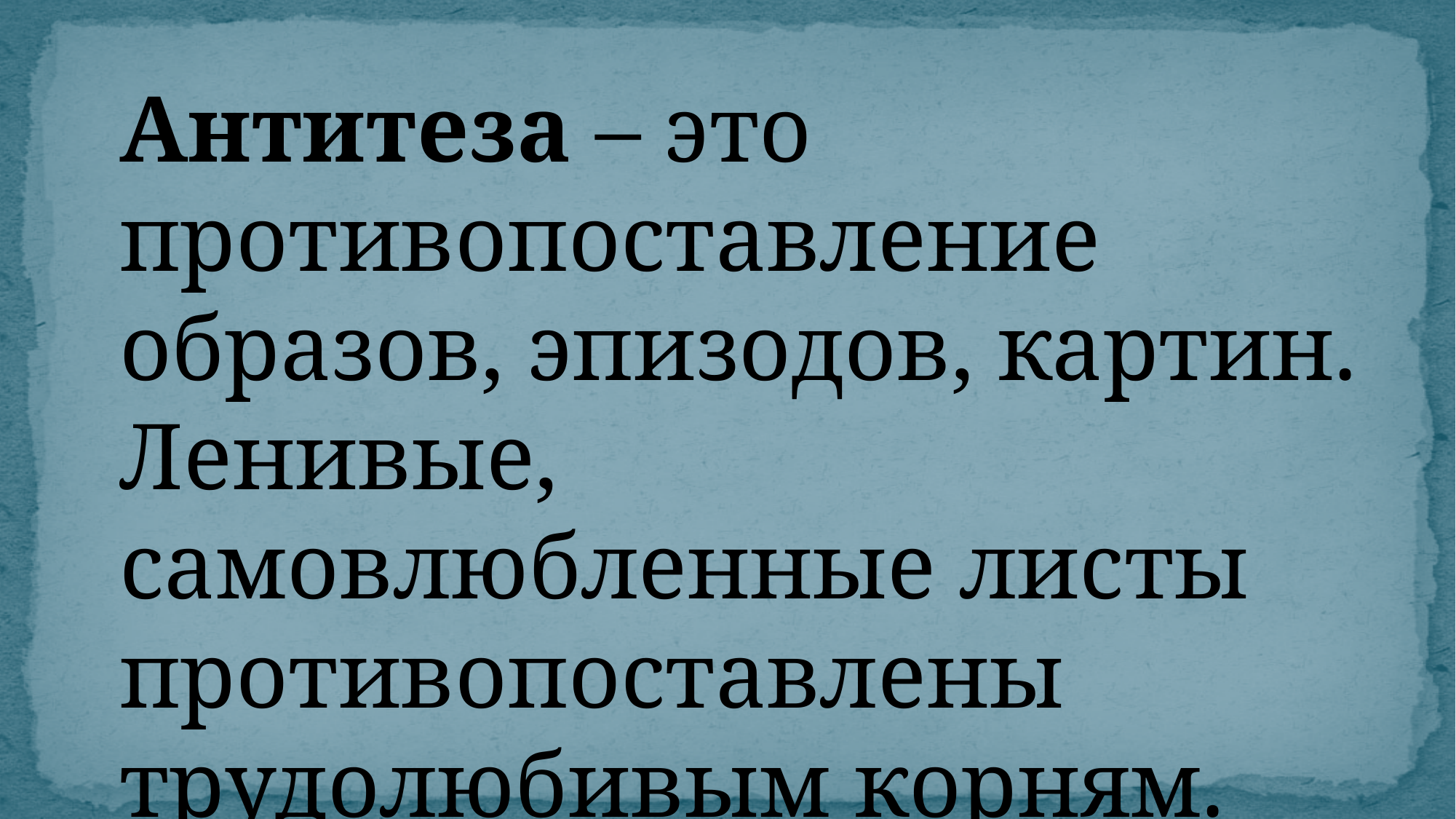

Антитеза – это противопоставление образов, эпизодов, картин.
Ленивые, самовлюбленные листы противопоставлены трудолюбивым корням.